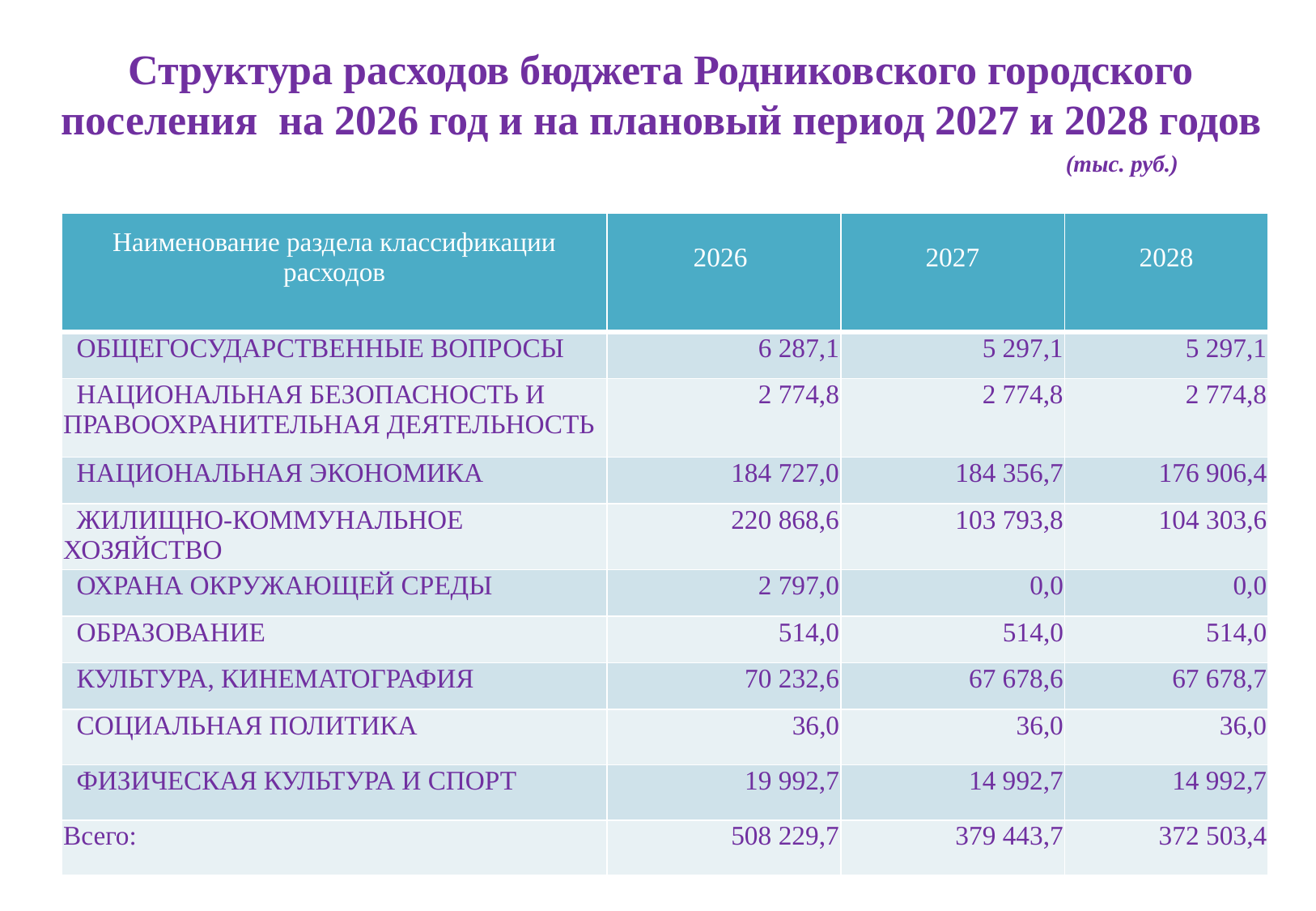

Структура расходов бюджета Родниковского городского поселения  на 2026 год и на плановый период 2027 и 2028 годов
(тыс. руб.)
| Наименование раздела классификации расходов | 2026 | 2027 | 2028 |
| --- | --- | --- | --- |
| ОБЩЕГОСУДАРСТВЕННЫЕ ВОПРОСЫ | 6 287,1 | 5 297,1 | 5 297,1 |
| НАЦИОНАЛЬНАЯ БЕЗОПАСНОСТЬ И ПРАВООХРАНИТЕЛЬНАЯ ДЕЯТЕЛЬНОСТЬ | 2 774,8 | 2 774,8 | 2 774,8 |
| НАЦИОНАЛЬНАЯ ЭКОНОМИКА | 184 727,0 | 184 356,7 | 176 906,4 |
| ЖИЛИЩНО-КОММУНАЛЬНОЕ ХОЗЯЙСТВО | 220 868,6 | 103 793,8 | 104 303,6 |
| ОХРАНА ОКРУЖАЮЩЕЙ СРЕДЫ | 2 797,0 | 0,0 | 0,0 |
| ОБРАЗОВАНИЕ | 514,0 | 514,0 | 514,0 |
| КУЛЬТУРА, КИНЕМАТОГРАФИЯ | 70 232,6 | 67 678,6 | 67 678,7 |
| СОЦИАЛЬНАЯ ПОЛИТИКА | 36,0 | 36,0 | 36,0 |
| ФИЗИЧЕСКАЯ КУЛЬТУРА И СПОРТ | 19 992,7 | 14 992,7 | 14 992,7 |
| Всего: | 508 229,7 | 379 443,7 | 372 503,4 |